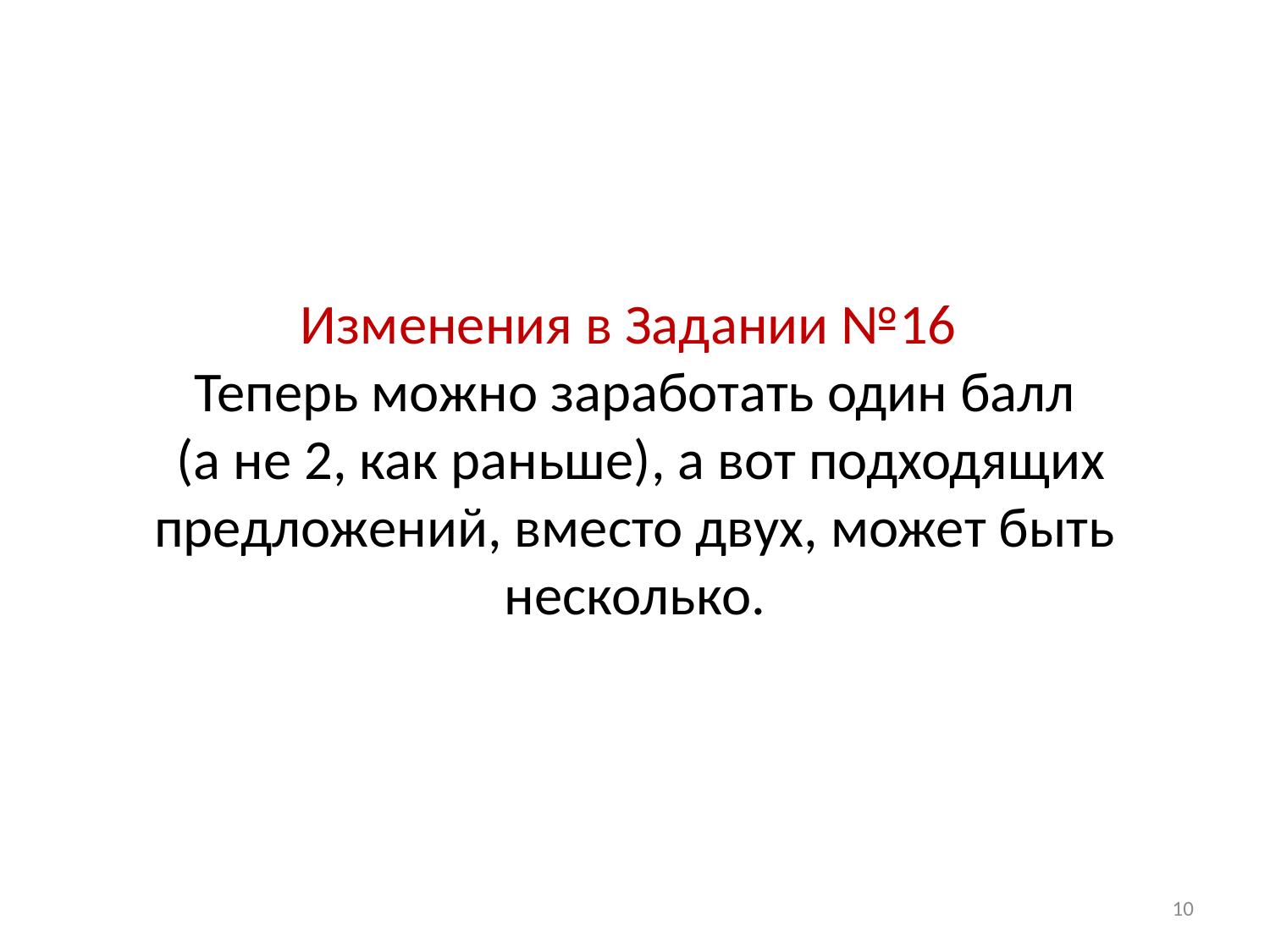

# Изменения в Задании №16 Теперь можно заработать один балл (а не 2, как раньше), а вот подходящих предложений, вместо двух, может быть несколько.

10